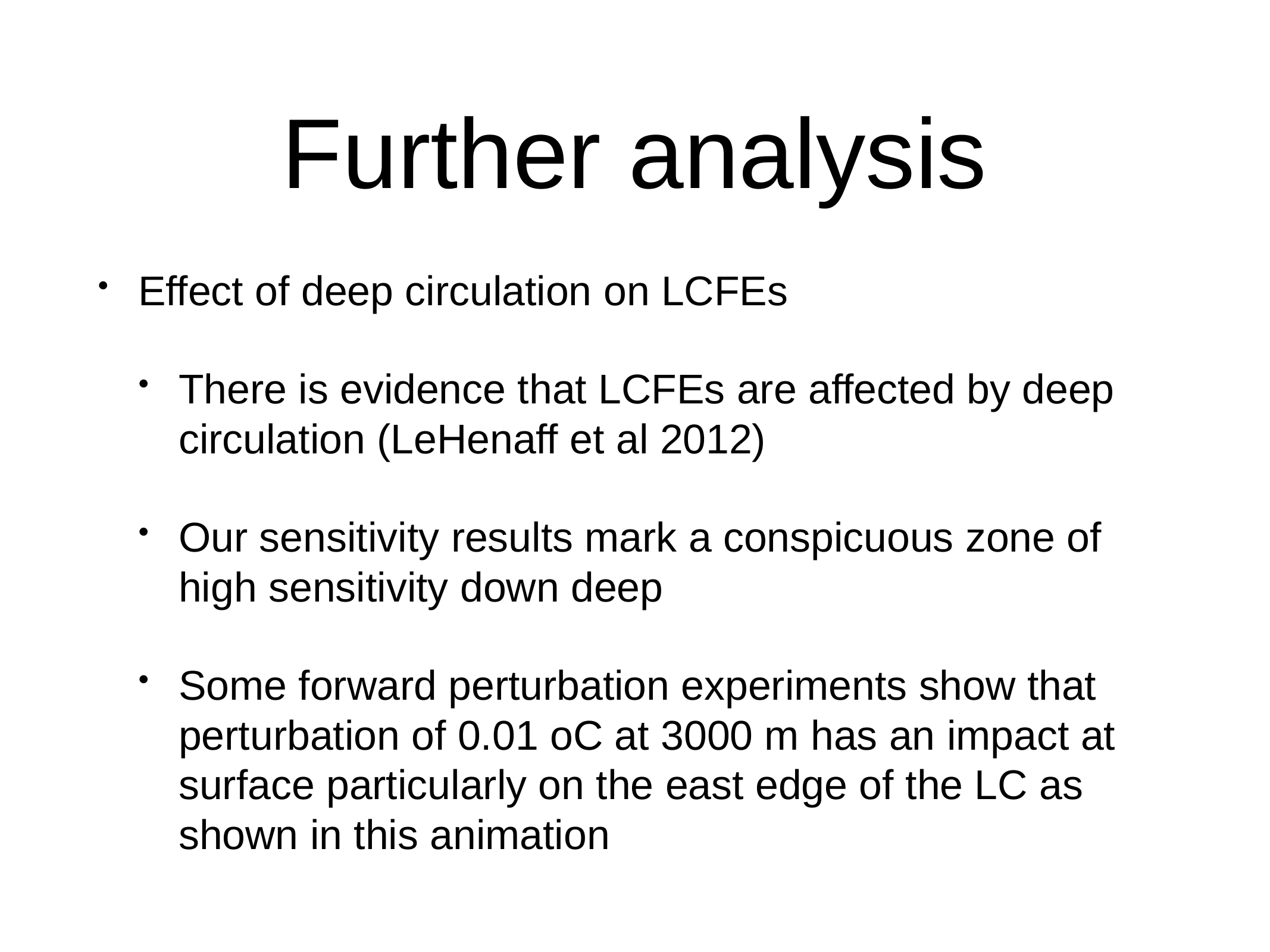

# Further analysis
Effect of deep circulation on LCFEs
There is evidence that LCFEs are affected by deep circulation (LeHenaff et al 2012)
Our sensitivity results mark a conspicuous zone of high sensitivity down deep
Some forward perturbation experiments show that perturbation of 0.01 oC at 3000 m has an impact at surface particularly on the east edge of the LC as shown in this animation